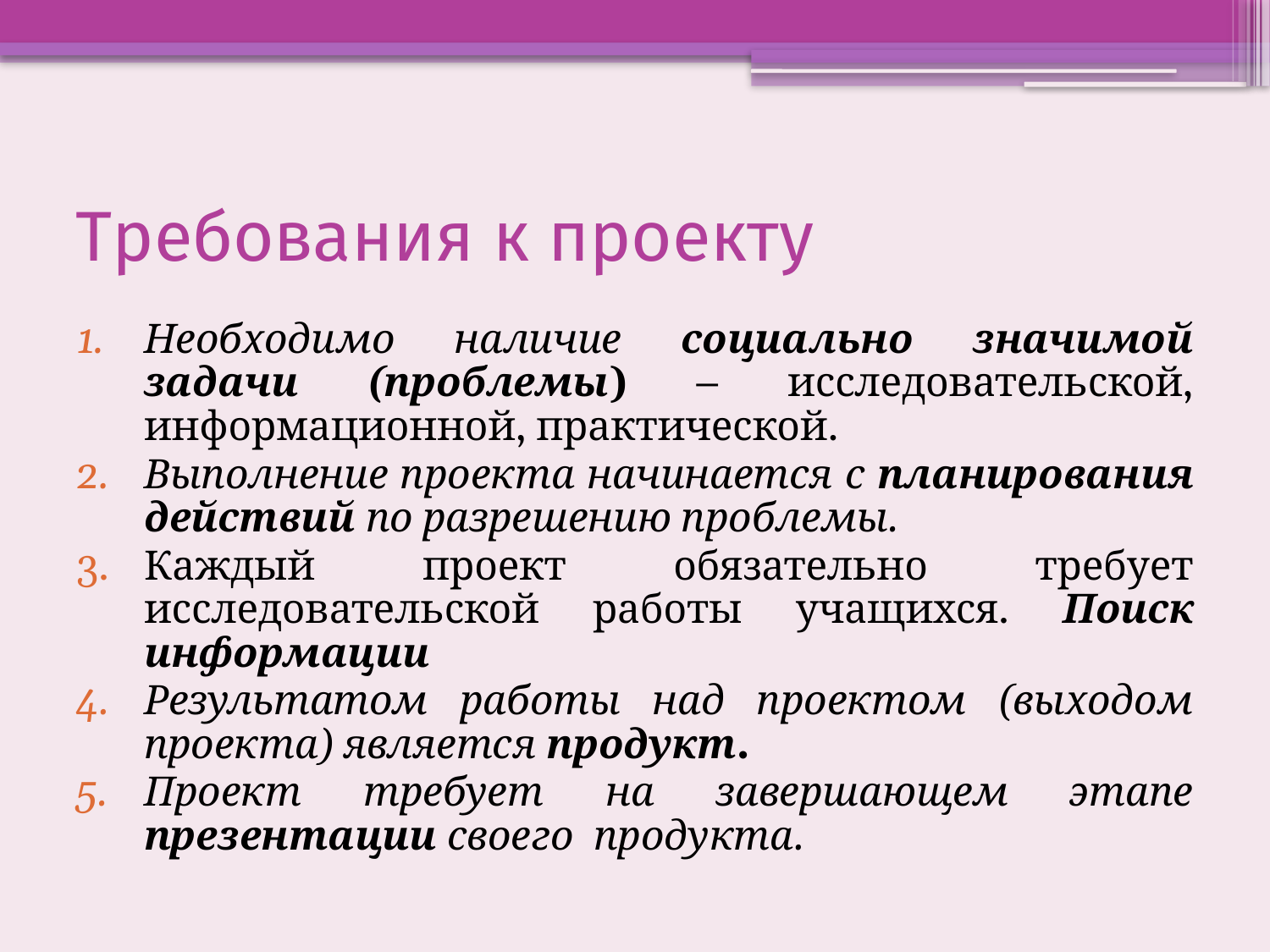

# Требования к проекту
Необходимо наличие социально значимой задачи (проблемы) – исследовательской, информационной, практической.
Выполнение проекта начинается с планирования действий по разрешению проблемы.
Каждый проект обязательно требует исследовательской работы учащихся. Поиск информации
Результатом работы над проектом (выходом проекта) является продукт.
Проект требует на завершающем этапе презентации своего  продукта.